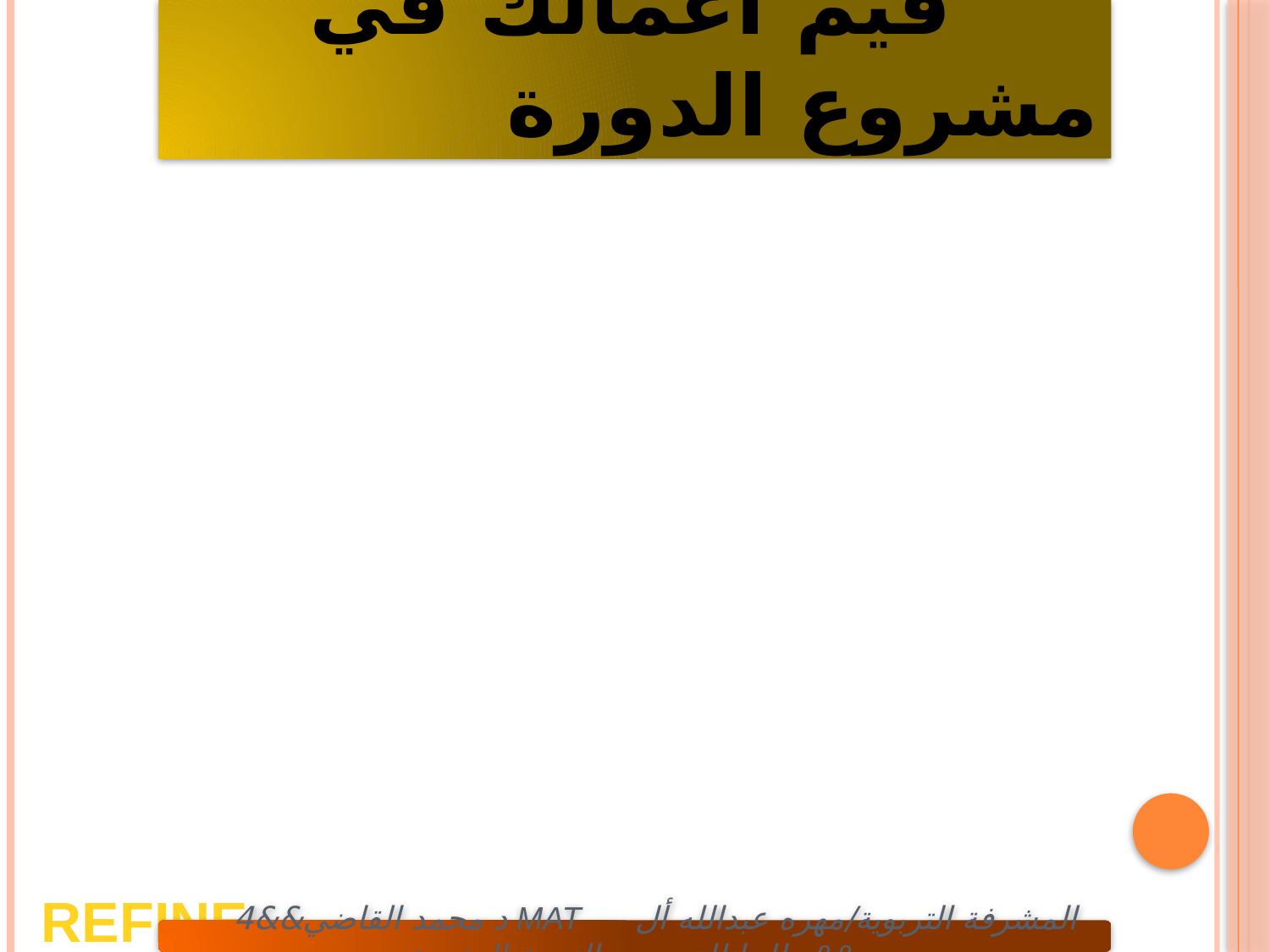

قيم أعمالك في مشروع الدورة
refine
    د محمد القاضي&&4 MAT      المشرفة التربوية/مهره عبدالله أل طلحانللتدريب والتنمية البشرية &&